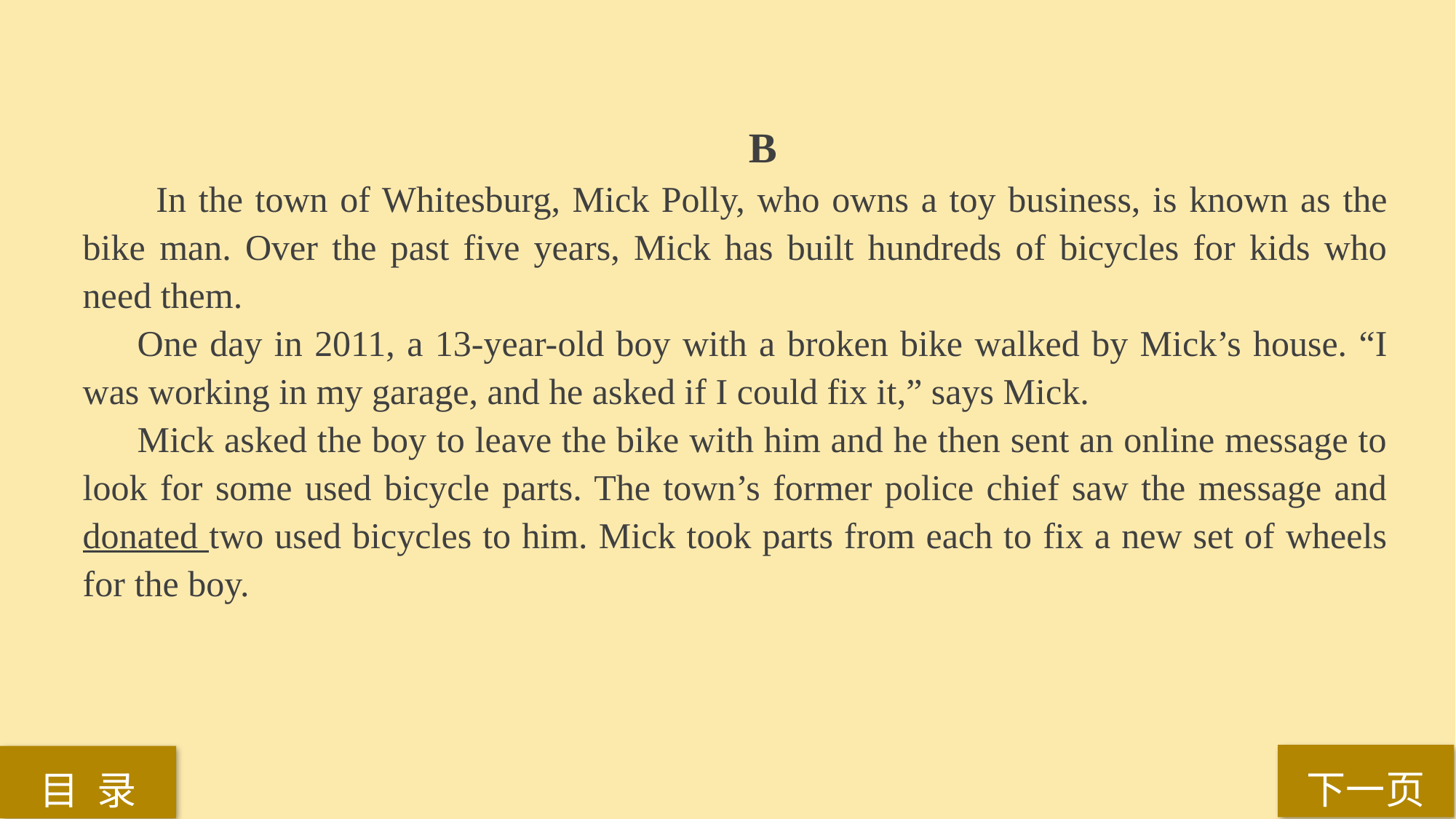

B
      In the town of Whitesburg, Mick Polly, who owns a toy business, is known as the bike man. Over the past five years, Mick has built hundreds of bicycles for kids who need them.
One day in 2011, a 13-year-old boy with a broken bike walked by Mick’s house. “I was working in my garage, and he asked if I could fix it,” says Mick.
Mick asked the boy to leave the bike with him and he then sent an online message to look for some used bicycle parts. The town’s former police chief saw the message and donated two used bicycles to him. Mick took parts from each to fix a new set of wheels for the boy.